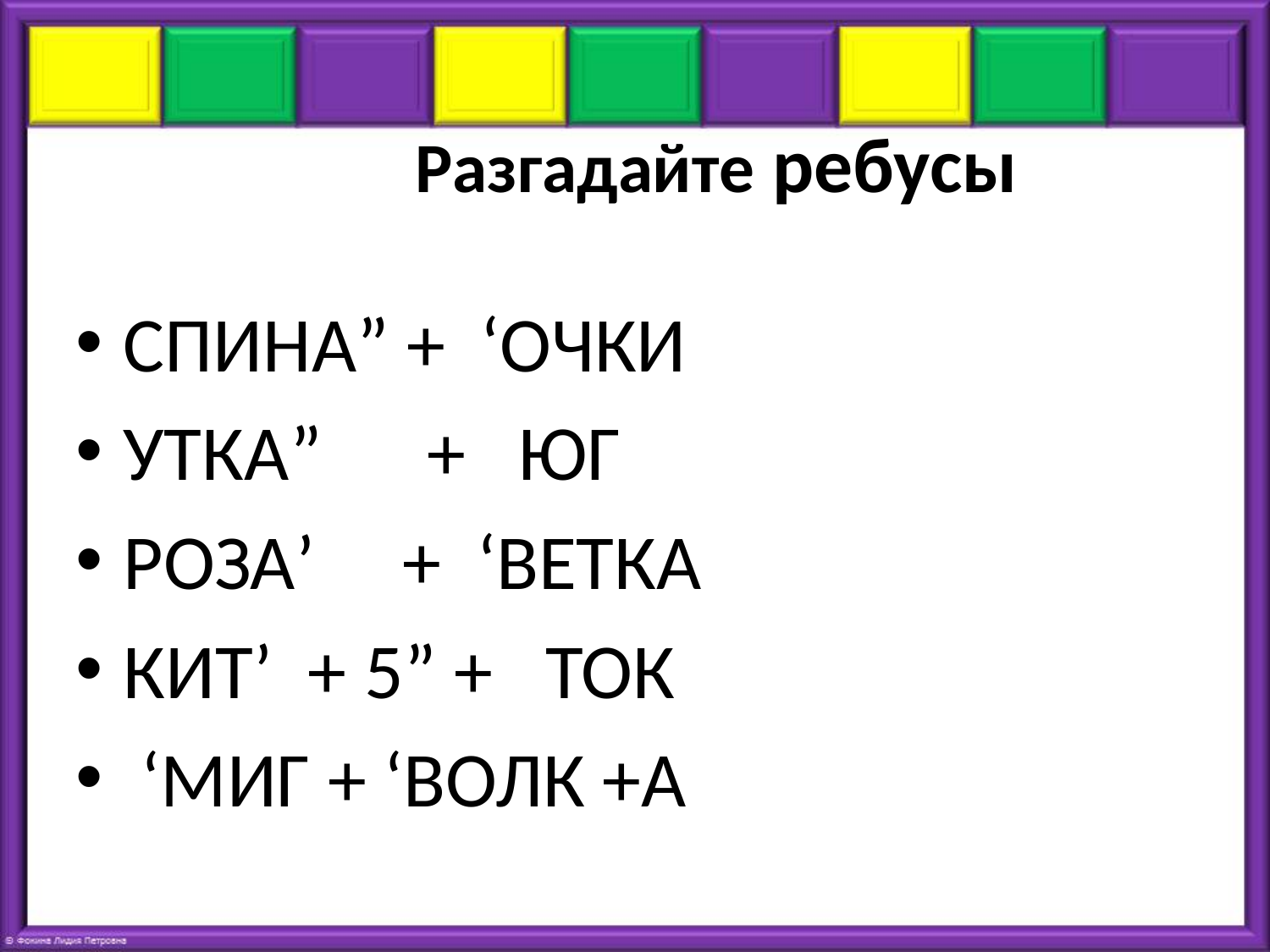

#
     Разгадайте ребусы

СПИНА” +  ‘ОЧКИ
УТКА”      +   ЮГ
РОЗА’     +  ‘ВЕТКА
КИТ’  + 5” +   ТОК
 ‘МИГ + ‘ВОЛК +А